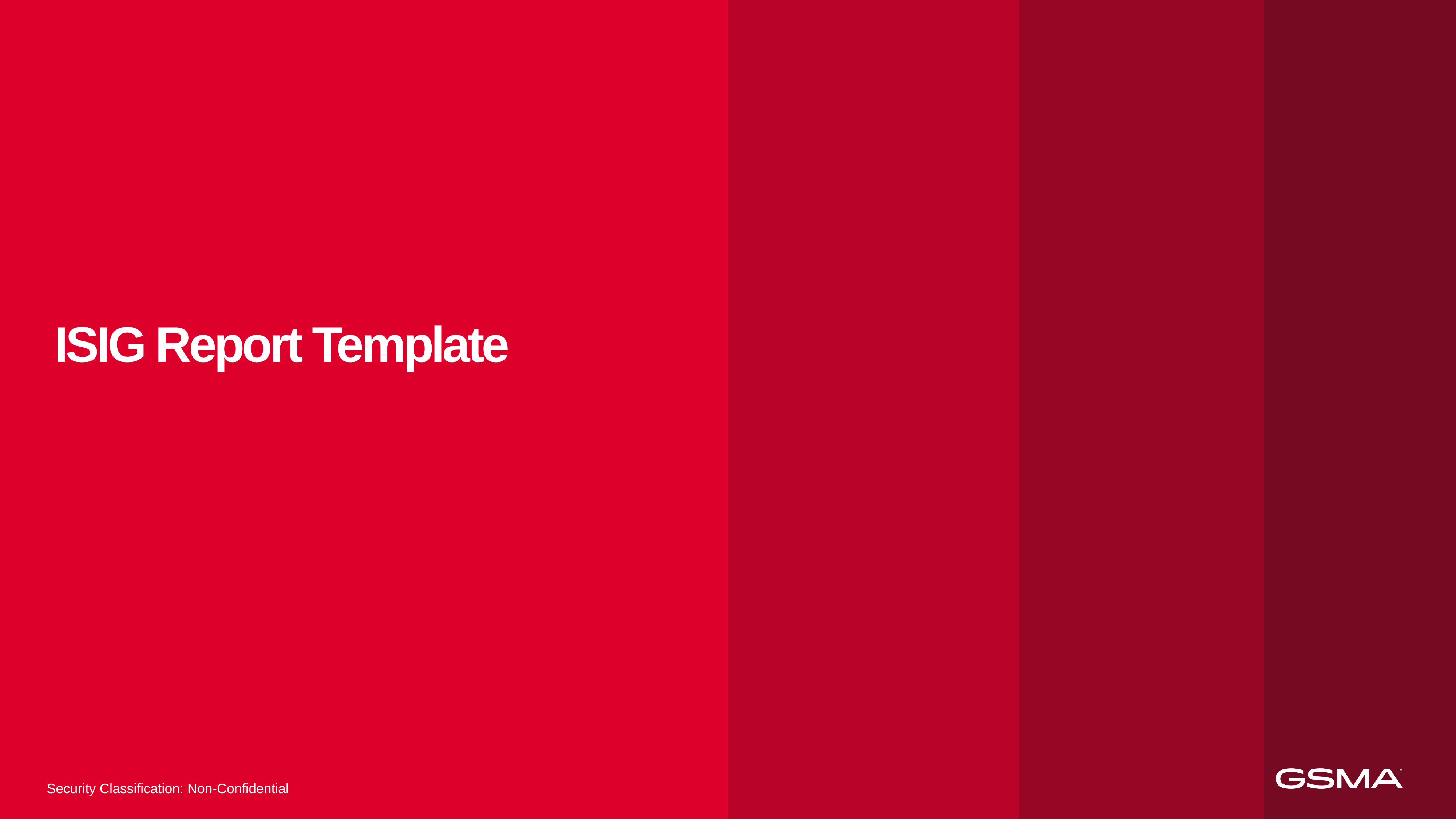

# ISIG Report Template
Security Classification: Non-Confidential